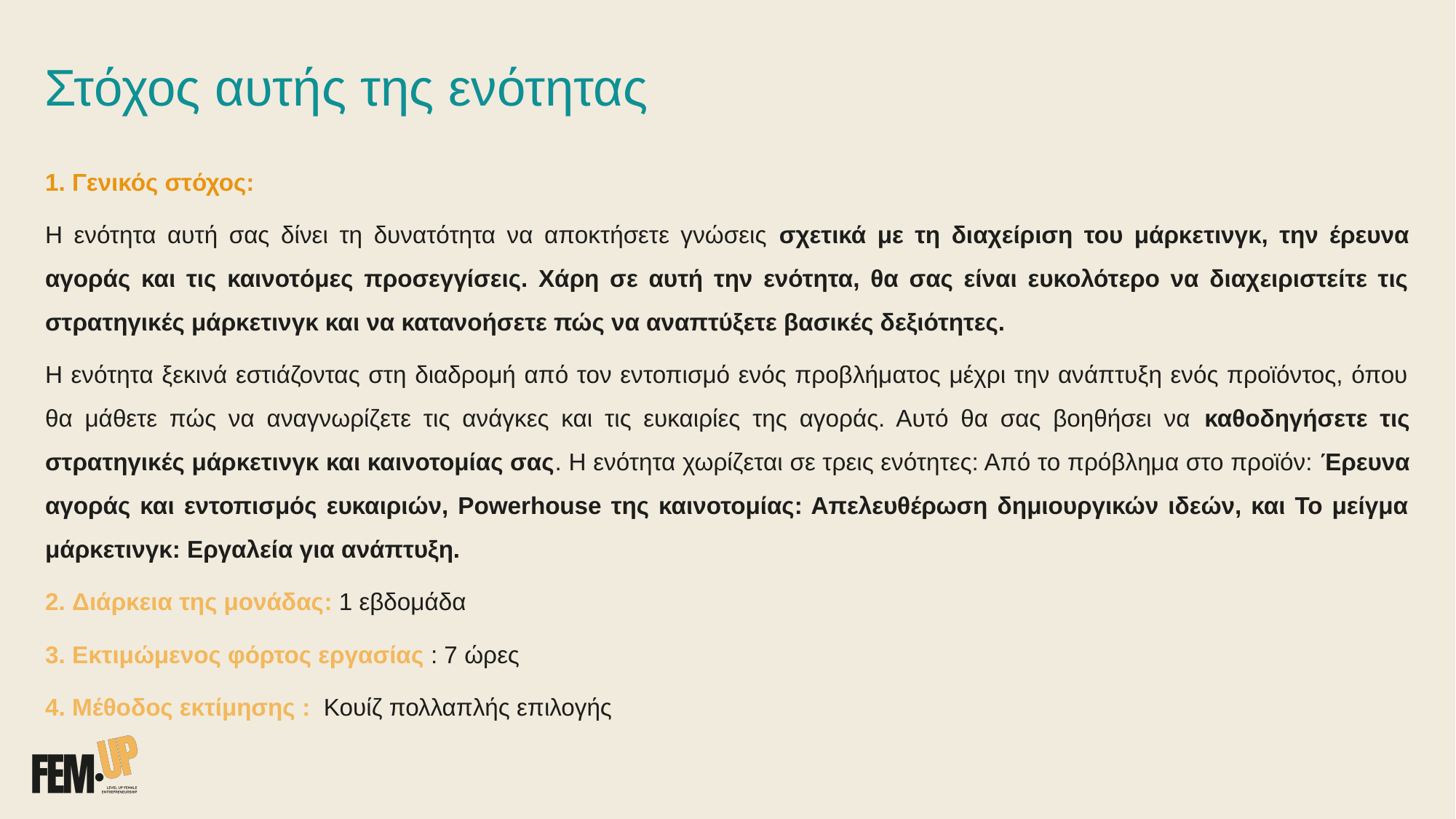

# Στόχος αυτής της ενότητας
1. Γενικός στόχος:
Η ενότητα αυτή σας δίνει τη δυνατότητα να αποκτήσετε γνώσεις σχετικά με τη διαχείριση του μάρκετινγκ, την έρευνα αγοράς και τις καινοτόμες προσεγγίσεις. Χάρη σε αυτή την ενότητα, θα σας είναι ευκολότερο να διαχειριστείτε τις στρατηγικές μάρκετινγκ και να κατανοήσετε πώς να αναπτύξετε βασικές δεξιότητες.
Η ενότητα ξεκινά εστιάζοντας στη διαδρομή από τον εντοπισμό ενός προβλήματος μέχρι την ανάπτυξη ενός προϊόντος, όπου θα μάθετε πώς να αναγνωρίζετε τις ανάγκες και τις ευκαιρίες της αγοράς. Αυτό θα σας βοηθήσει να καθοδηγήσετε τις στρατηγικές μάρκετινγκ και καινοτομίας σας. Η ενότητα χωρίζεται σε τρεις ενότητες: Από το πρόβλημα στο προϊόν: Έρευνα αγοράς και εντοπισμός ευκαιριών, Powerhouse της καινοτομίας: Απελευθέρωση δημιουργικών ιδεών, και Το μείγμα μάρκετινγκ: Εργαλεία για ανάπτυξη.
2. Διάρκεια της μονάδας: 1 εβδομάδα
3. Εκτιμώμενος φόρτος εργασίας : 7 ώρες
4. Μέθοδος εκτίμησης :  Κουίζ πολλαπλής επιλογής